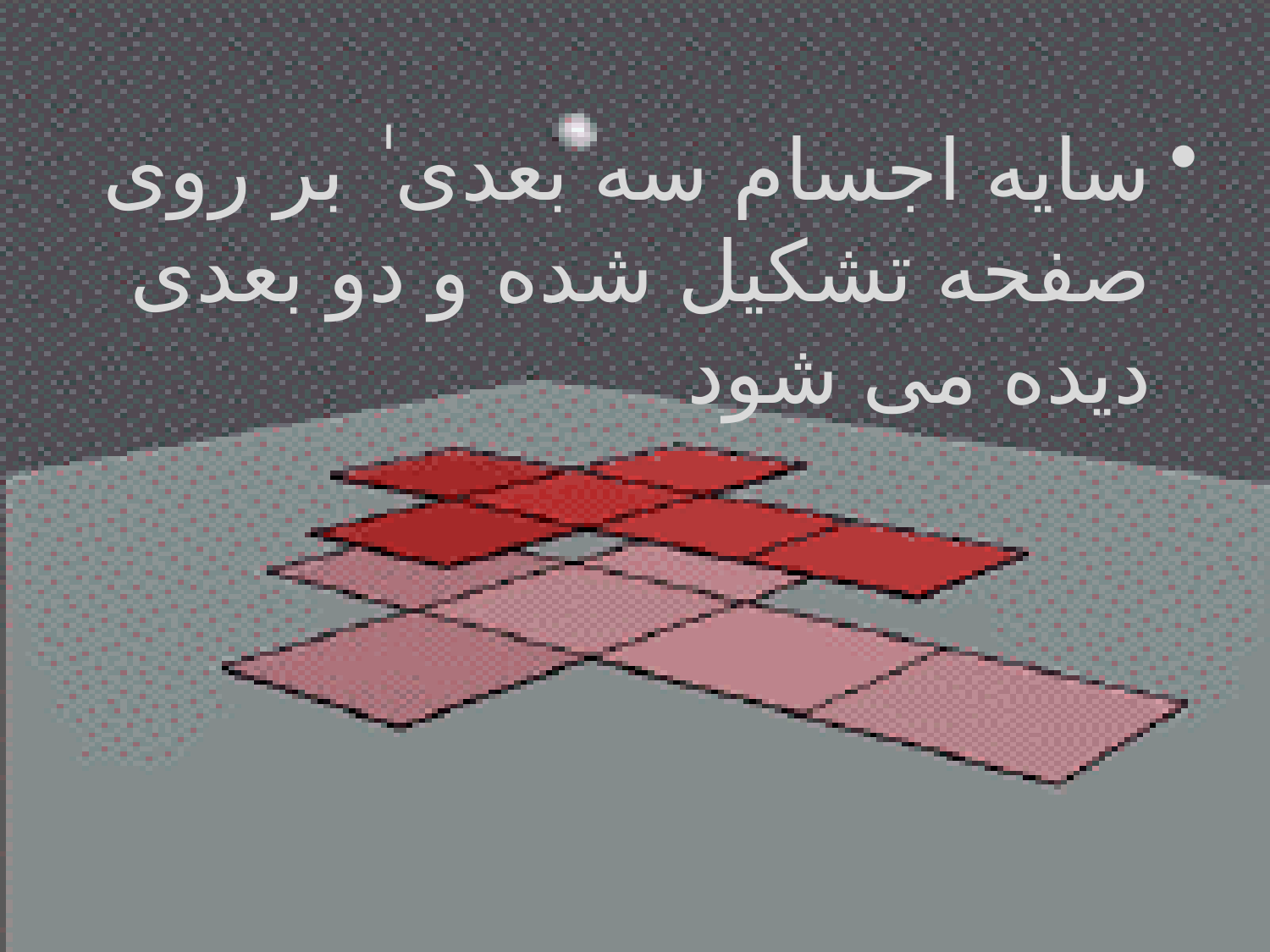

سایه اجسام سه بعدی ٰ بر روی صفحه تشکیل شده و دو بعدی دیده می شود